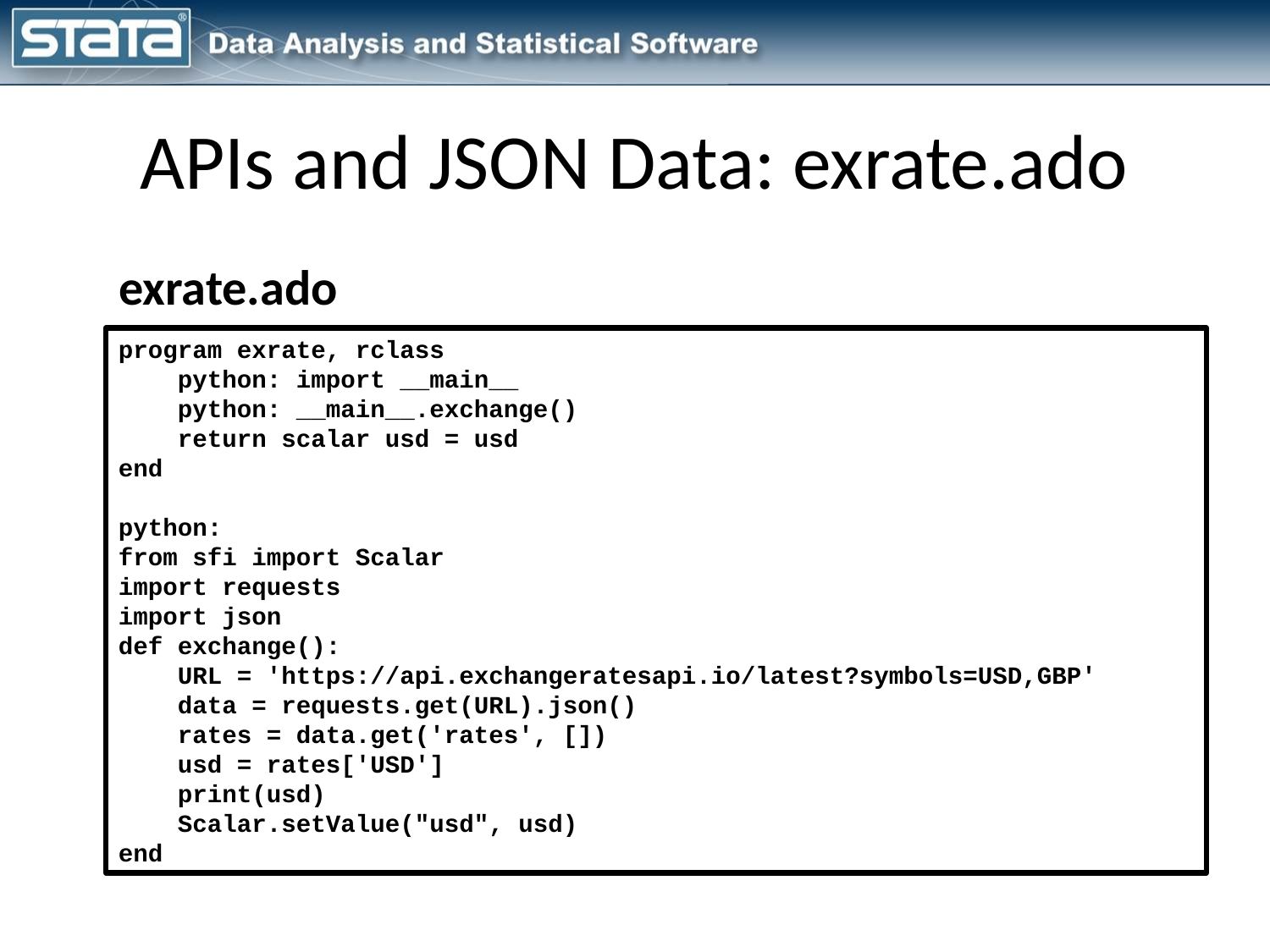

APIs and JSON Data: exrate.ado
exrate.ado
program exrate, rclass
    python: import __main__
    python: __main__.exchange()
    return scalar usd = usd
end

python:
from sfi import Scalar
import requests
import json
def exchange():
    URL = 'https://api.exchangeratesapi.io/latest?symbols=USD,GBP'
    data = requests.get(URL).json()
    rates = data.get('rates', [])
    usd = rates['USD']
    print(usd)
    Scalar.setValue("usd", usd)
end